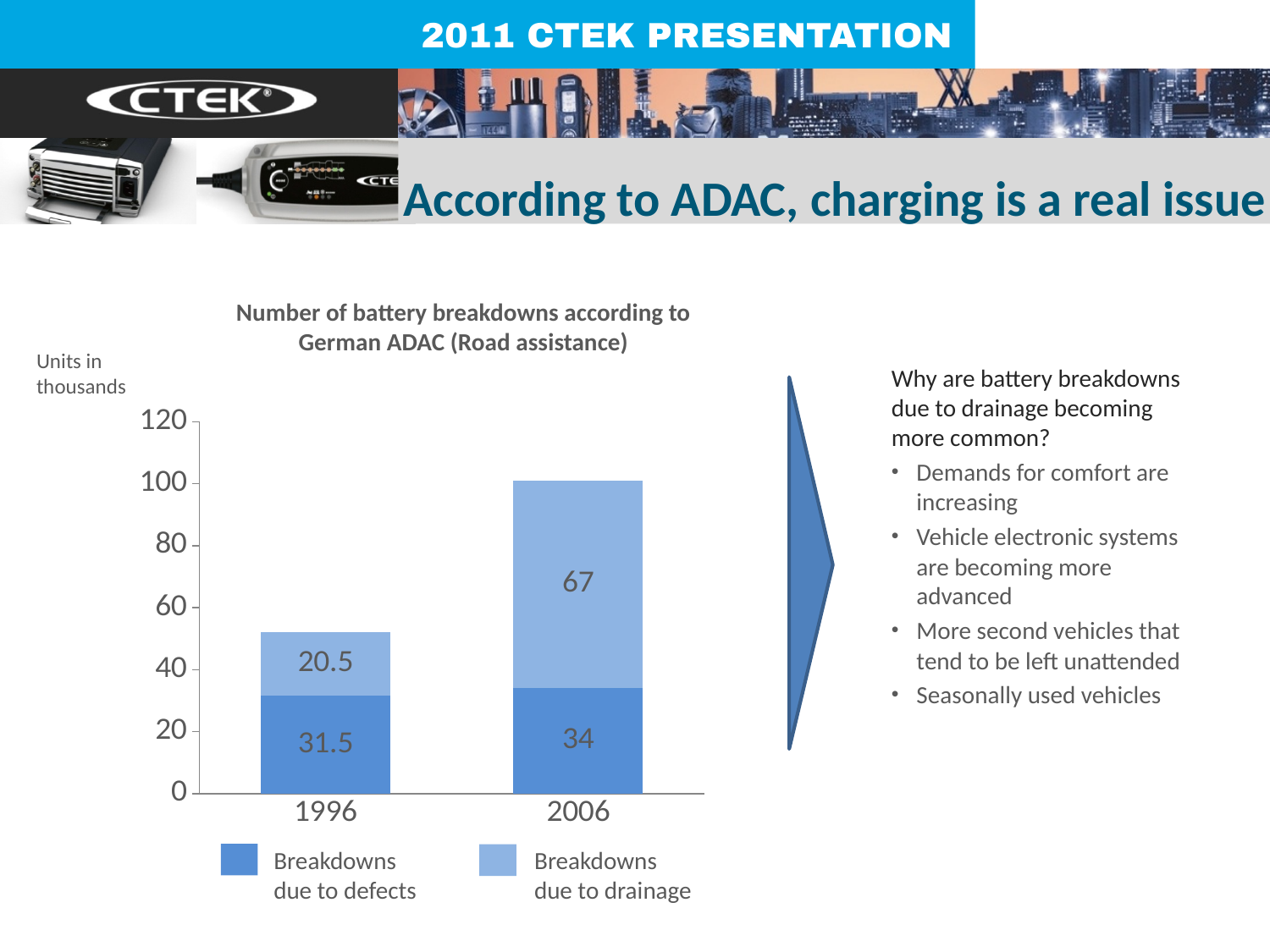

According to ADAC, charging is a real issue
Number of battery breakdowns according to German ADAC (Road assistance)
Units in
thousands

### Chart

| Category | Transformer | Switch-mode |
|---|---|---|
| 1996 | 31.5 | 20.5 |
| 2006 | 34.0 | 67.0 |
Breakdowns due to drainage
Breakdowns due to defects

Why are battery breakdowns due to drainage becoming more common?
Demands for comfort are increasing
Vehicle electronic systems are becoming more advanced
More second vehicles that tend to be left unattended
Seasonally used vehicles